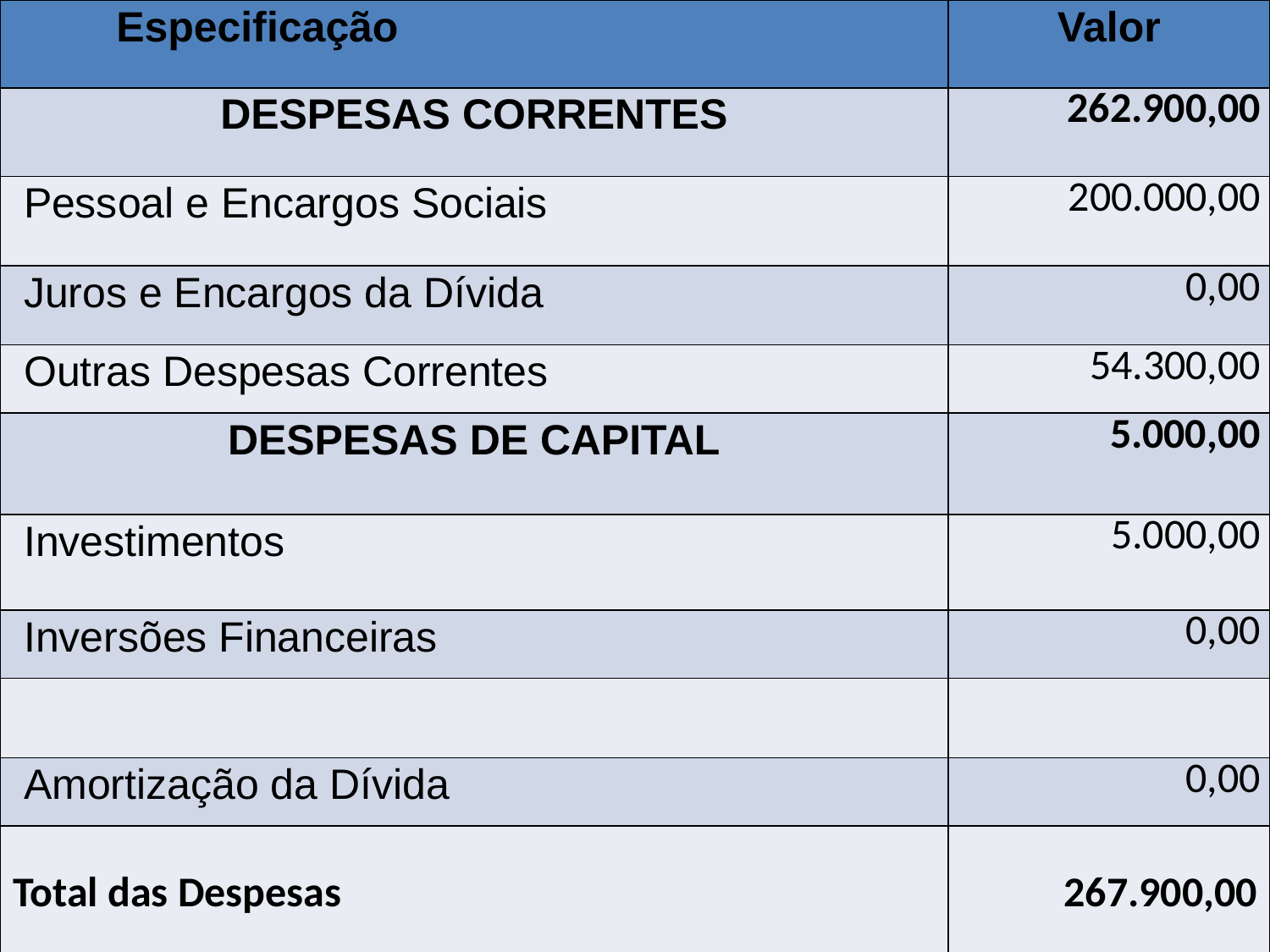

| Especificação | Valor |
| --- | --- |
| DESPESAS CORRENTES | 262.900,00 |
| Pessoal e Encargos Sociais | 200.000,00 |
| Juros e Encargos da Dívida | 0,00 |
| Outras Despesas Correntes | 54.300,00 |
| DESPESAS DE CAPITAL | 5.000,00 |
| Investimentos | 5.000,00 |
| Inversões Financeiras | 0,00 |
|  |  |
| Amortização da Dívida | 0,00 |
| Total das Despesas | 267.900,00 |